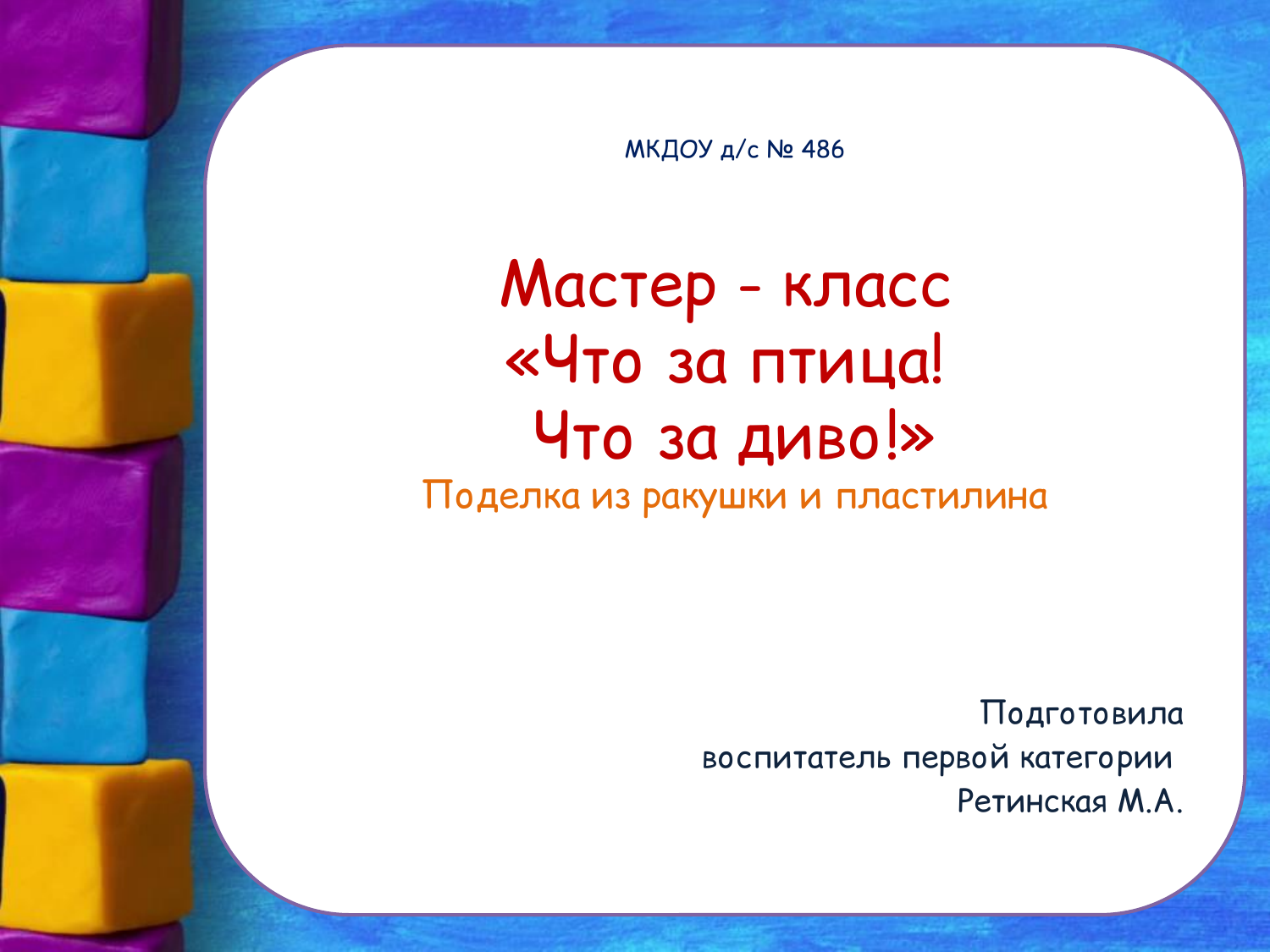

# МКДОУ д/с № 486 Мастер - класс «Что за птица! Что за диво!» Поделка из ракушки и пластилина

Подготовила
 воспитатель первой категории
Ретинская М.А.